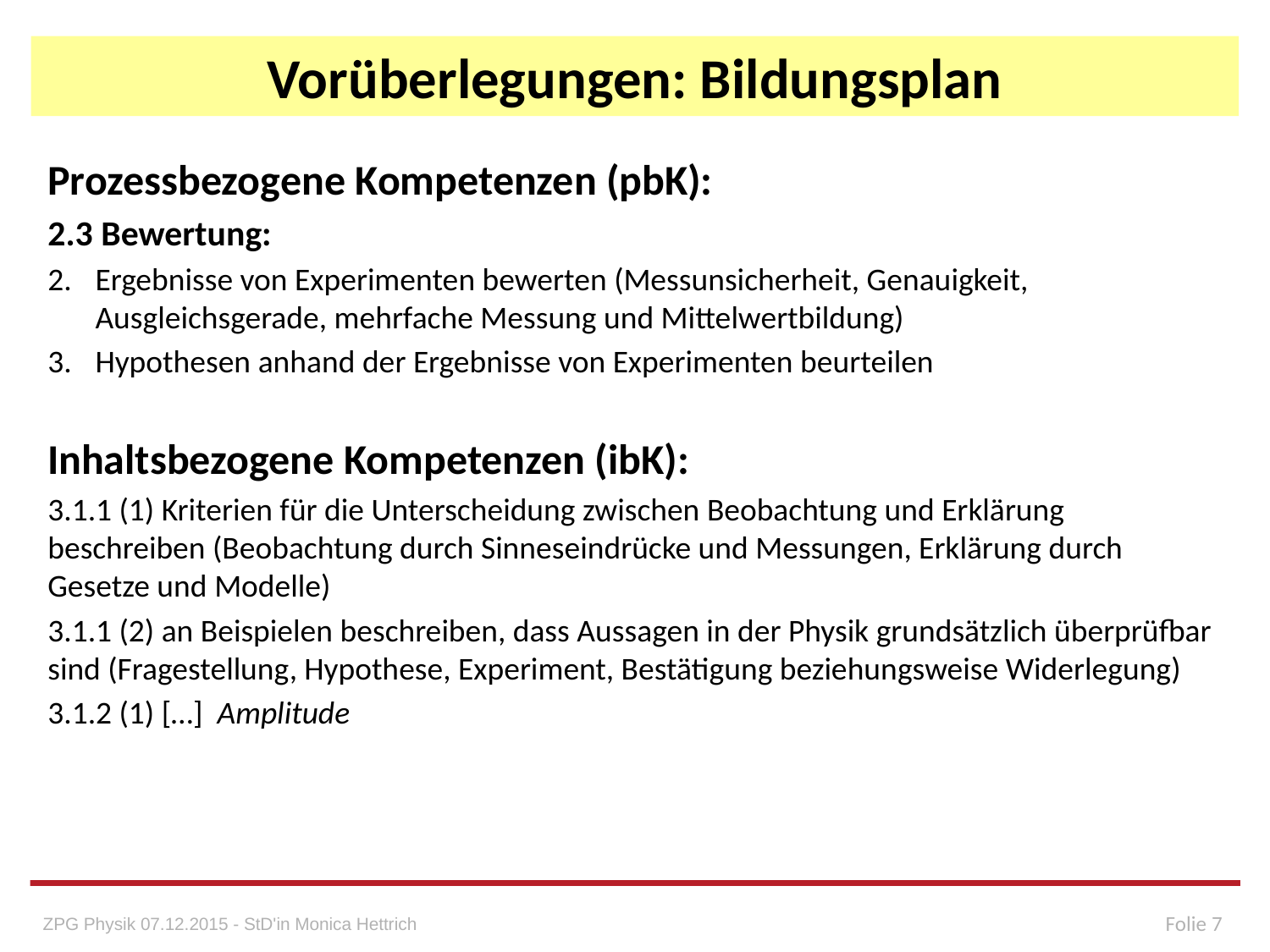

# Vorüberlegungen: Bildungsplan
Prozessbezogene Kompetenzen (pbK):
2.3 Bewertung:
2. 	Ergebnisse von Experimenten bewerten (Messunsicherheit, Genauigkeit, Ausgleichsgerade, mehrfache Messung und Mittelwertbildung)
3.	Hypothesen anhand der Ergebnisse von Experimenten beurteilen
Inhaltsbezogene Kompetenzen (ibK):
3.1.1 (1) Kriterien für die Unterscheidung zwischen Beobachtung und Erklärung beschreiben (Beobachtung durch Sinneseindrücke und Messungen, Erklärung durch Gesetze und Modelle)
3.1.1 (2) an Beispielen beschreiben, dass Aussagen in der Physik grundsätzlich überprüfbar sind (Fragestellung, Hypothese, Experiment, Bestätigung beziehungsweise Widerlegung)
3.1.2 (1) […]  Amplitude

Folie 7
ZPG Physik 07.12.2015 - StD'in Monica Hettrich